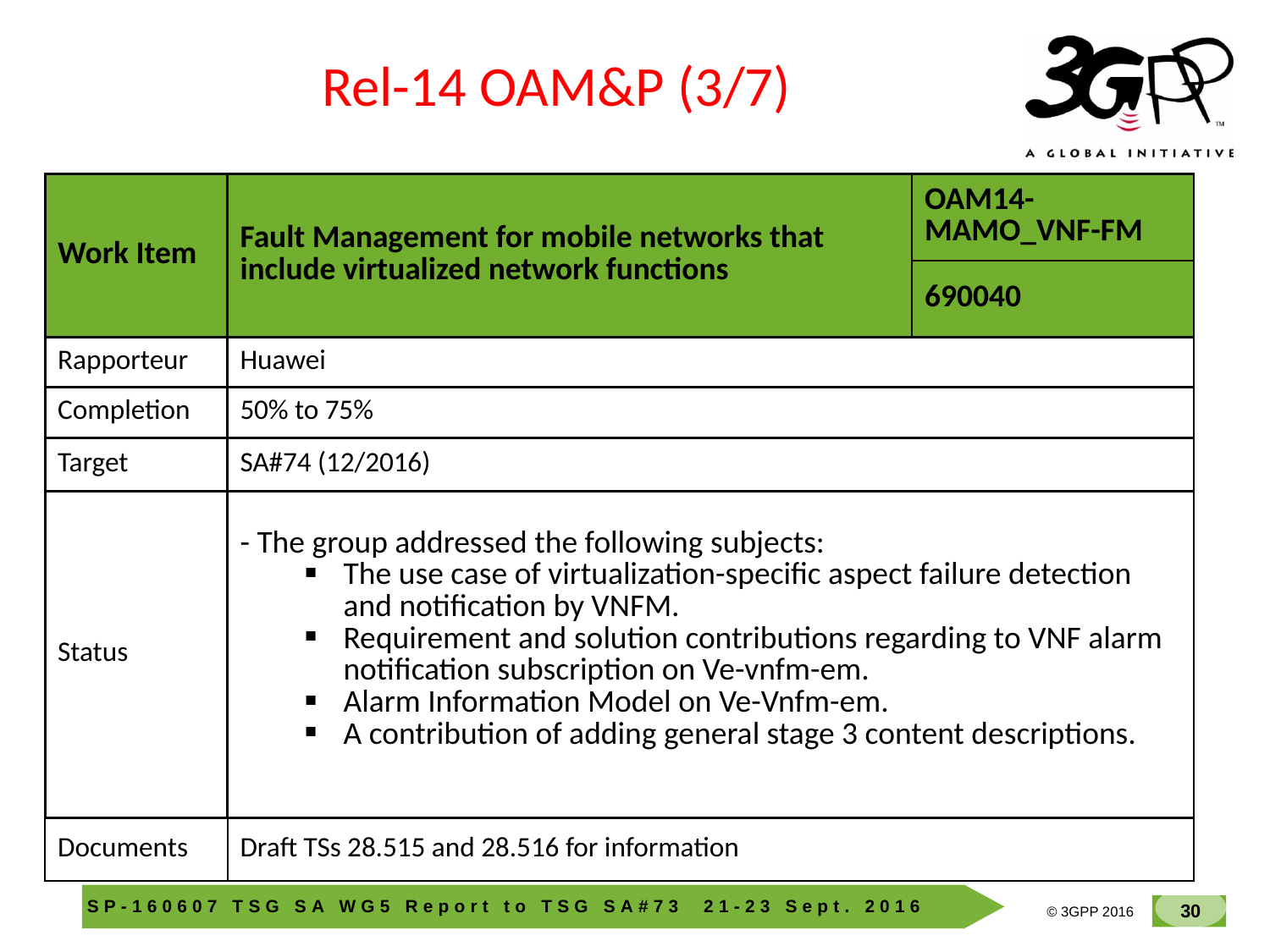

Rel-14 OAM&P (3/7)
| Work Item | Fault Management for mobile networks that include virtualized network functions | OAM14-MAMO\_VNF-FM |
| --- | --- | --- |
|  |  | 690040 |
| Rapporteur | Huawei |  |
| Completion | 50% to 75% |  |
| Target | SA#74 (12/2016) |  |
| Status | - The group addressed the following subjects: The use case of virtualization-specific aspect failure detection and notification by VNFM. Requirement and solution contributions regarding to VNF alarm notification subscription on Ve-vnfm-em. Alarm Information Model on Ve-Vnfm-em. A contribution of adding general stage 3 content descriptions. |  |
| Documents | Draft TSs 28.515 and 28.516 for information |  |